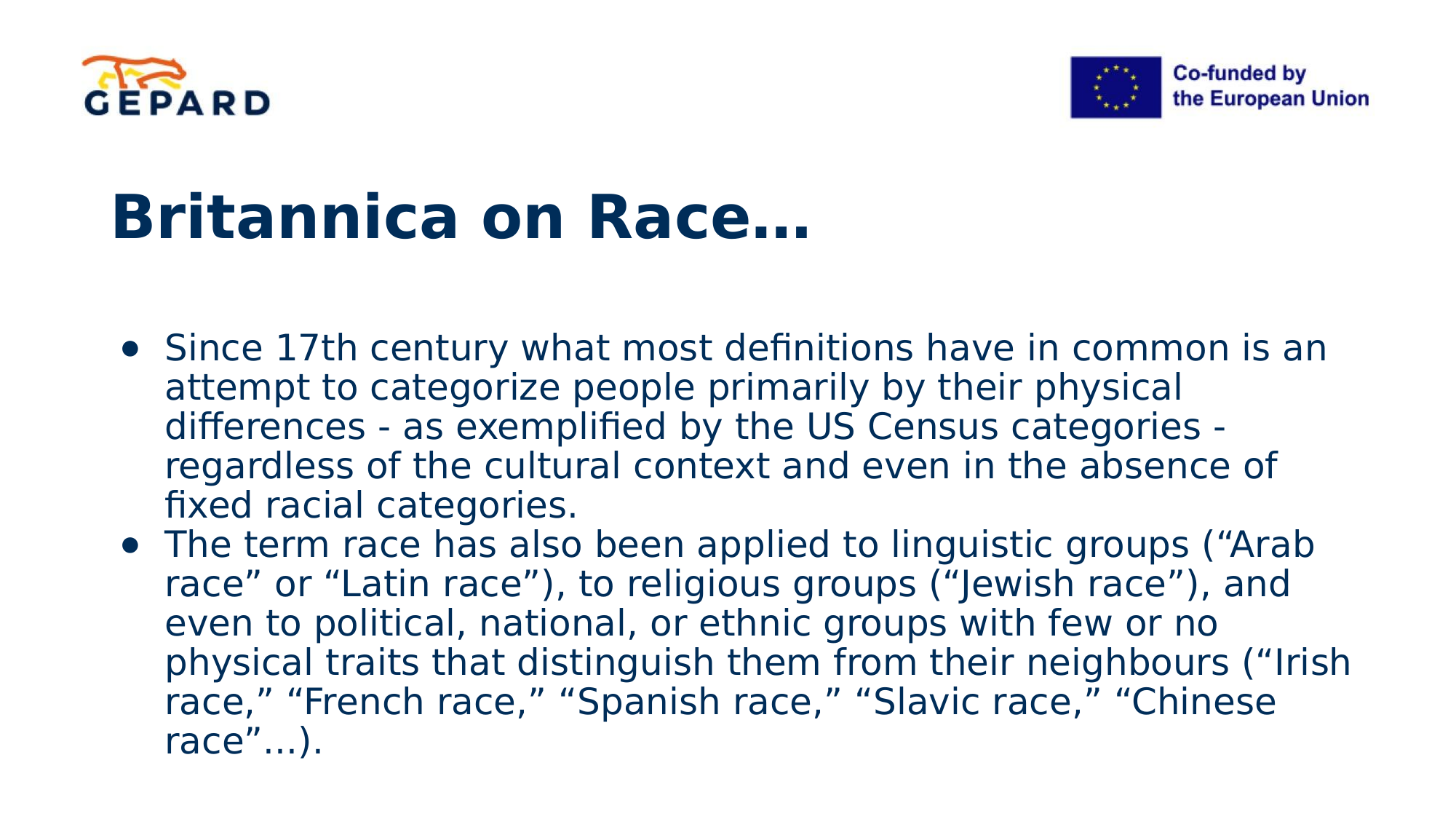

# Britannica on Race…
Since 17th century what most definitions have in common is an attempt to categorize people primarily by their physical differences - as exemplified by the US Census categories - regardless of the cultural context and even in the absence of fixed racial categories.
The term race has also been applied to linguistic groups (“Arab race” or “Latin race”), to religious groups (“Jewish race”), and even to political, national, or ethnic groups with few or no physical traits that distinguish them from their neighbours (“Irish race,” “French race,” “Spanish race,” “Slavic race,” “Chinese race”...).